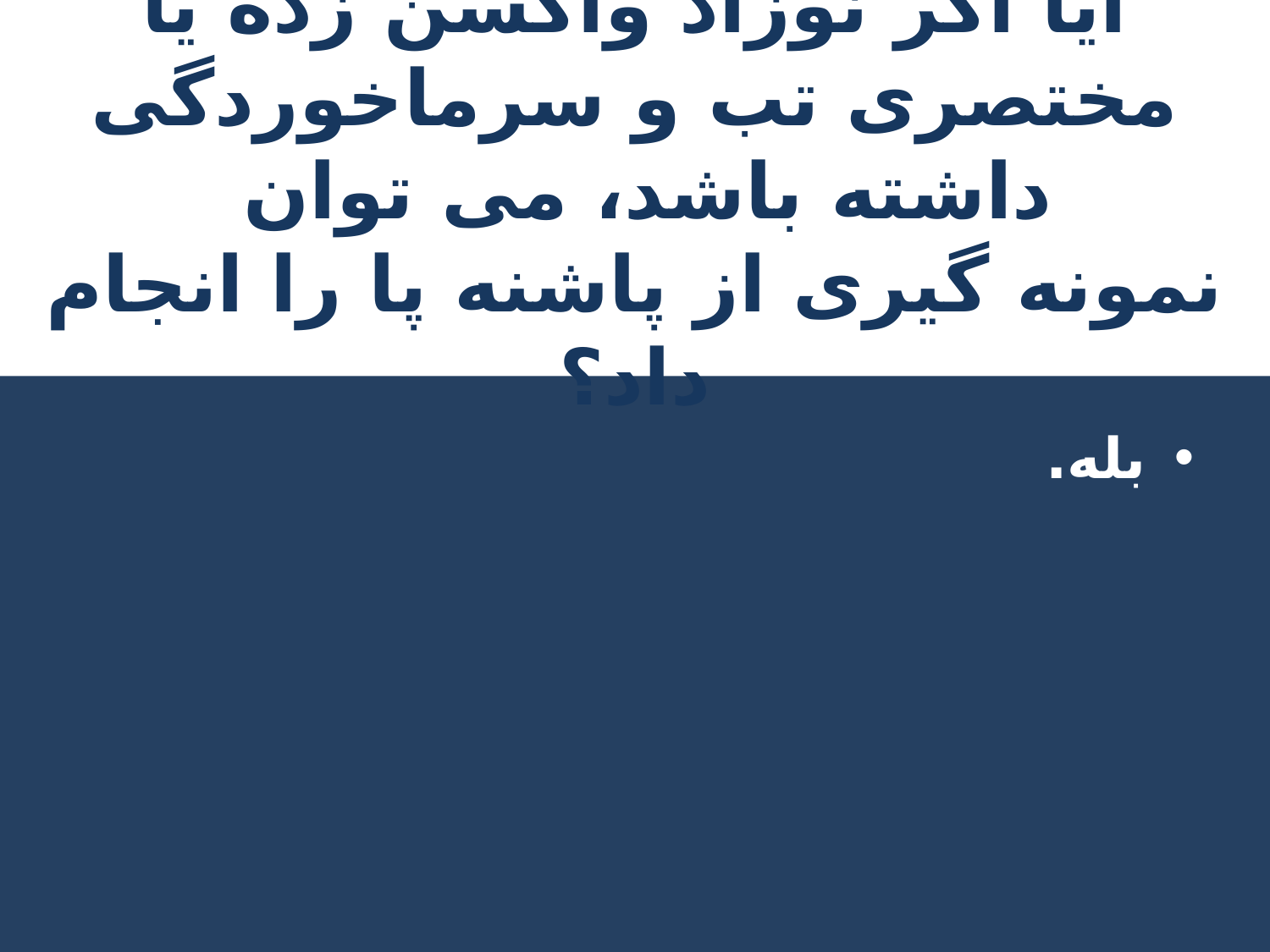

# آيا اگر نوزاد واکسن زده يا مختصری تب و سرماخوردگی داشته باشد، می توان نمونه گيری از پاشنه پا را انجام داد؟
بله.